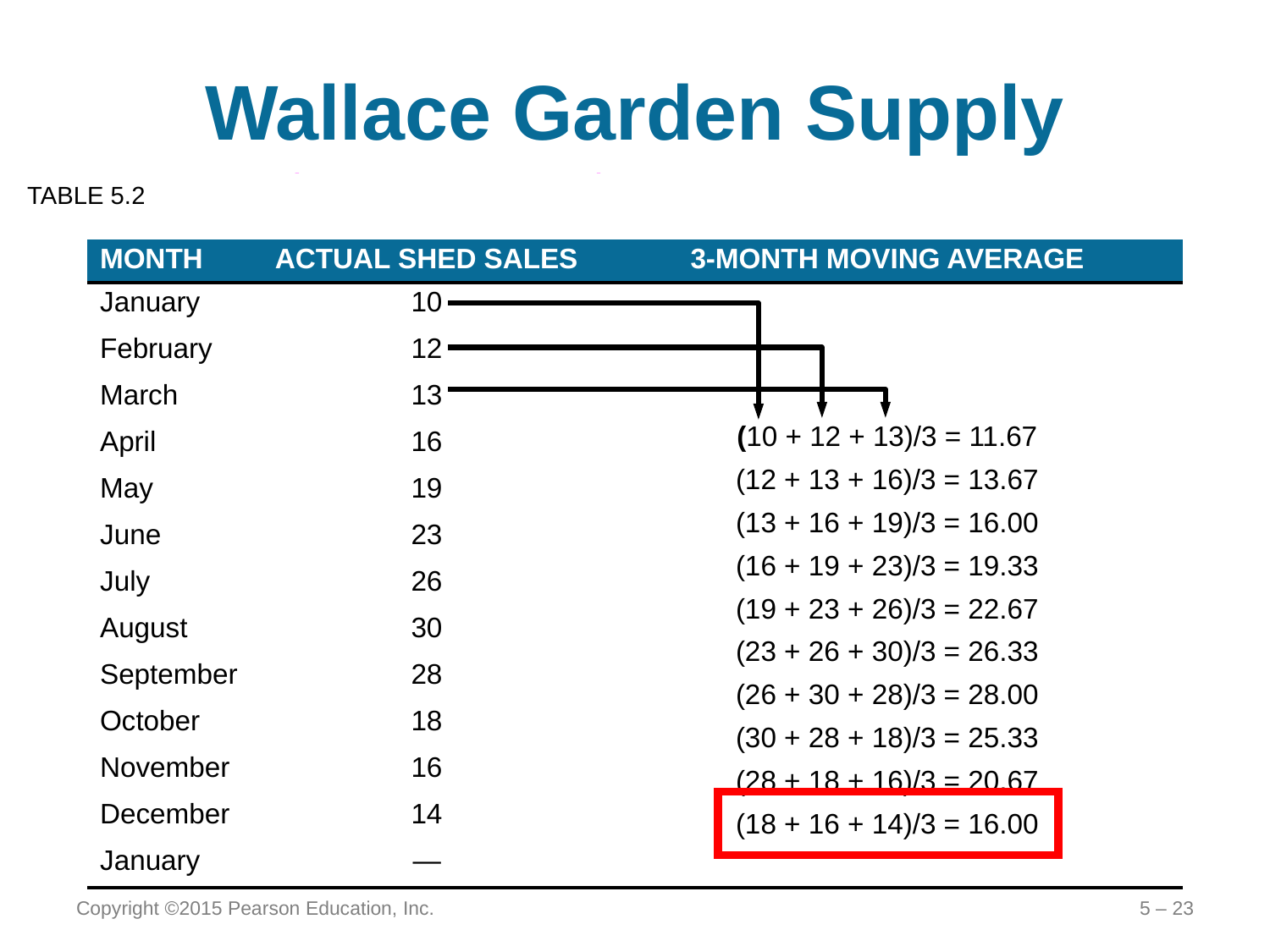

# Wallace Garden Supply
TABLE 5.2

| MONTH | ACTUAL SHED SALES | 3-MONTH MOVING AVERAGE |
| --- | --- | --- |
| January | 10 |  |
| February | 12 |  |
| March | 13 |  |
| April | 16 |  |
| May | 19 |  |
| June | 23 |  |
| July | 26 |  |
| August | 30 |  |
| September | 28 |  |
| October | 18 |  |
| November | 16 |  |
| December | 14 |  |
| January | — |  |

(10 + 12 + 13)/3 = 11.67
(12 + 13 + 16)/3 = 13.67
(13 + 16 + 19)/3 = 16.00
(16 + 19 + 23)/3 = 19.33
(19 + 23 + 26)/3 = 22.67
(23 + 26 + 30)/3 = 26.33
(26 + 30 + 28)/3 = 28.00
(30 + 28 + 18)/3 = 25.33
(28 + 18 + 16)/3 = 20.67
(18 + 16 + 14)/3 = 16.00

Copyright ©2015 Pearson Education, Inc.
5 – 23